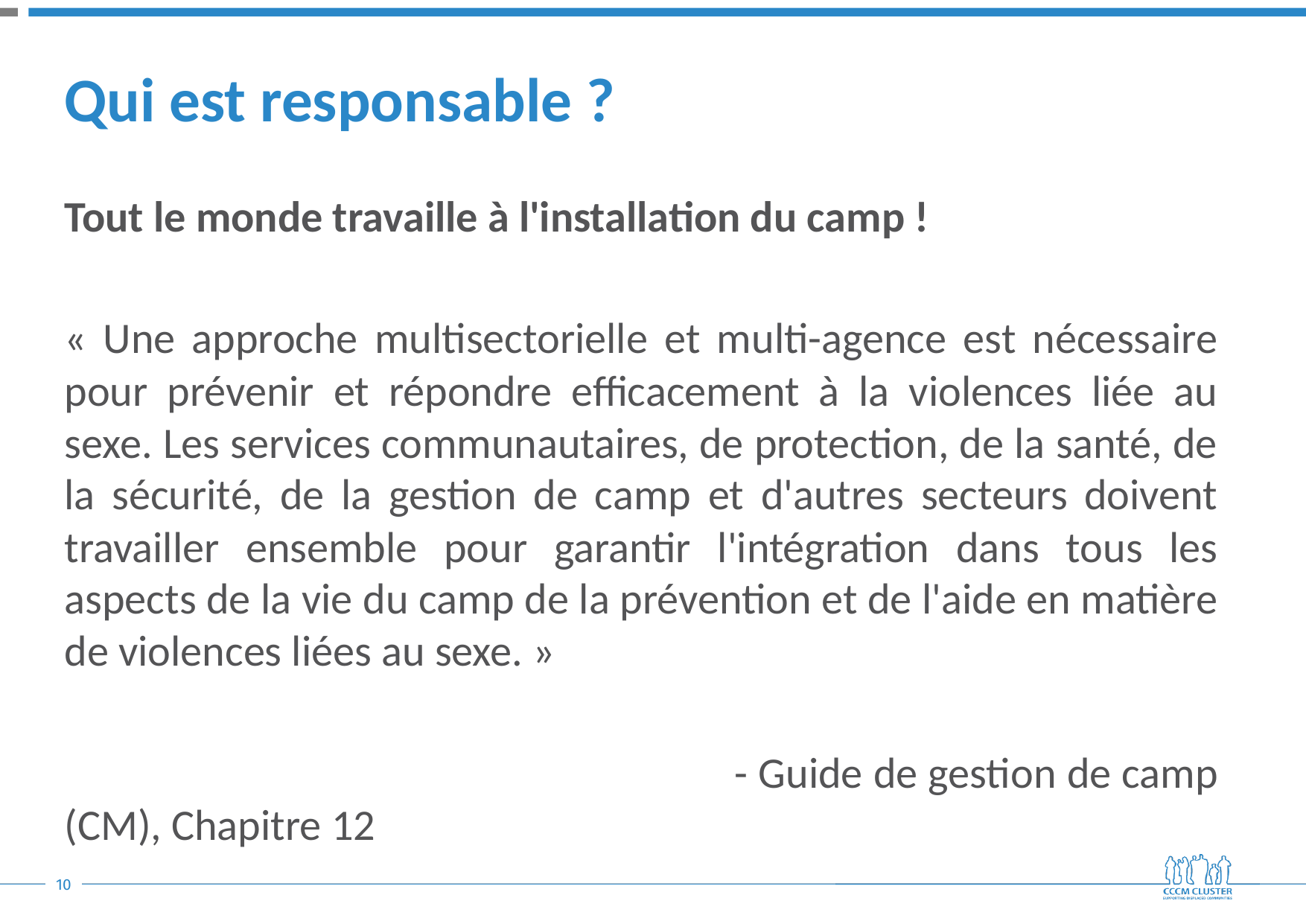

# Qui est responsable ?
Tout le monde travaille à l'installation du camp !

« Une approche multisectorielle et multi-agence est nécessaire pour prévenir et répondre efficacement à la violences liée au sexe. Les services communautaires, de protection, de la santé, de la sécurité, de la gestion de camp et d'autres secteurs doivent travailler ensemble pour garantir l'intégration dans tous les aspects de la vie du camp de la prévention et de l'aide en matière de violences liées au sexe. »

						- Guide de gestion de camp (CM), Chapitre 12